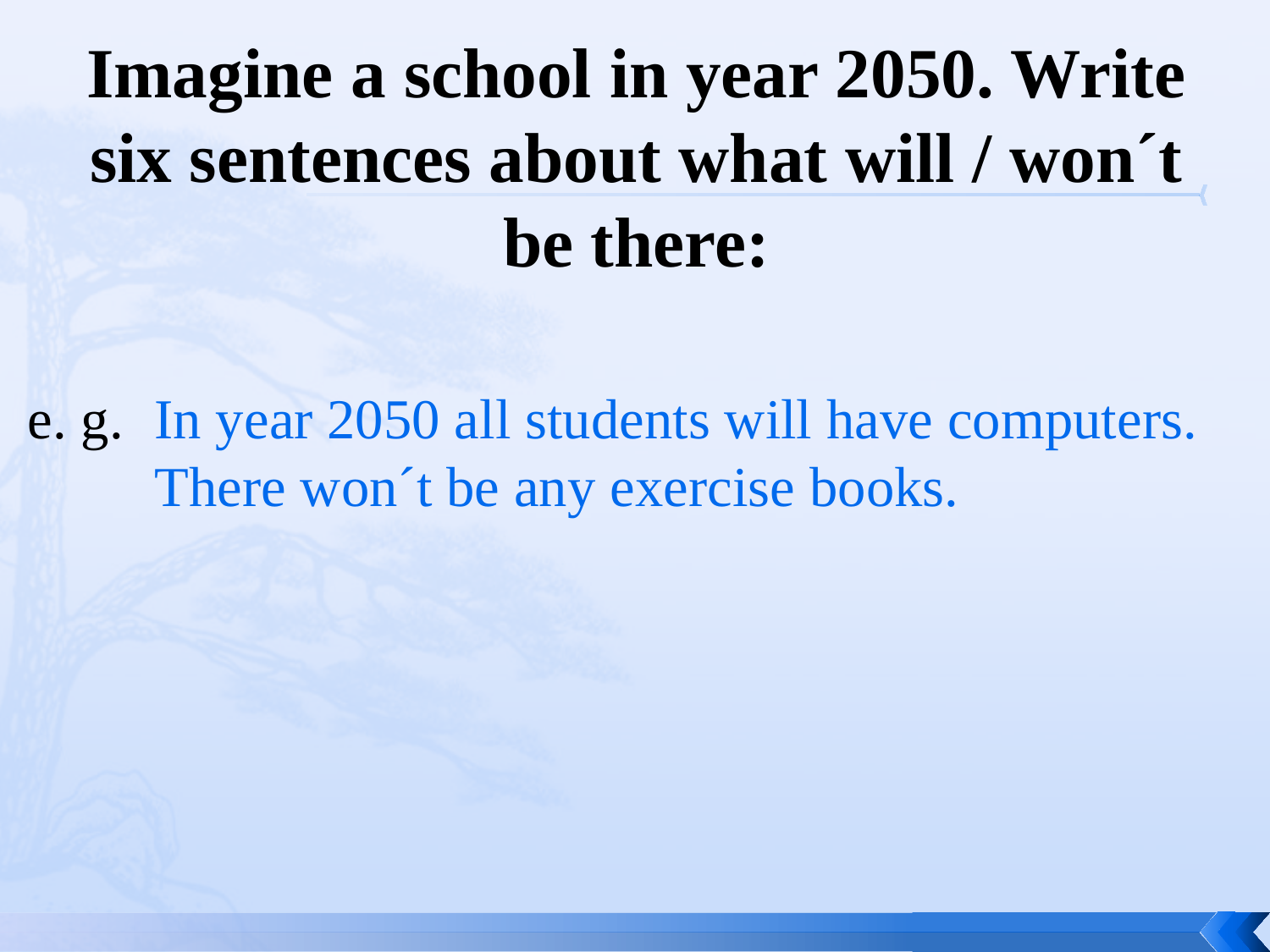

# Imagine a school in year 2050. Write six sentences about what will / won´t be there:
e. g. 	In year 2050 all students will have computers.
	There won´t be any exercise books.